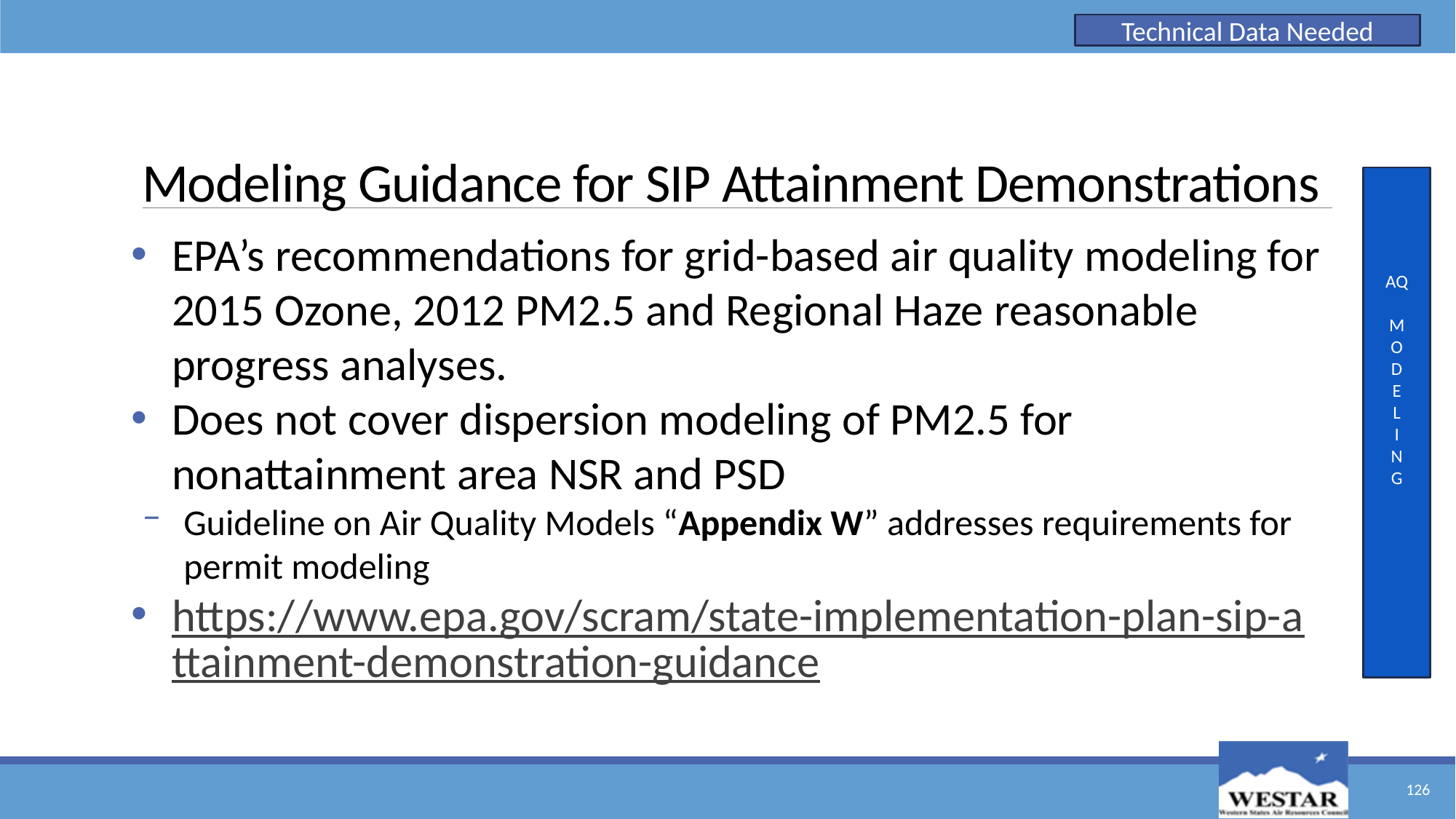

Technical Data Needed
# Modeling Guidance for SIP Attainment Demonstrations
AQ

M
O
D
E
L
I
N
G

EPA’s recommendations for grid-based air quality modeling for 2015 Ozone, 2012 PM2.5 and Regional Haze reasonable progress analyses.
Does not cover dispersion modeling of PM2.5 for nonattainment area NSR and PSD
Guideline on Air Quality Models “Appendix W” addresses requirements for permit modeling
https://www.epa.gov/scram/state-implementation-plan-sip-attainment-demonstration-guidance

126